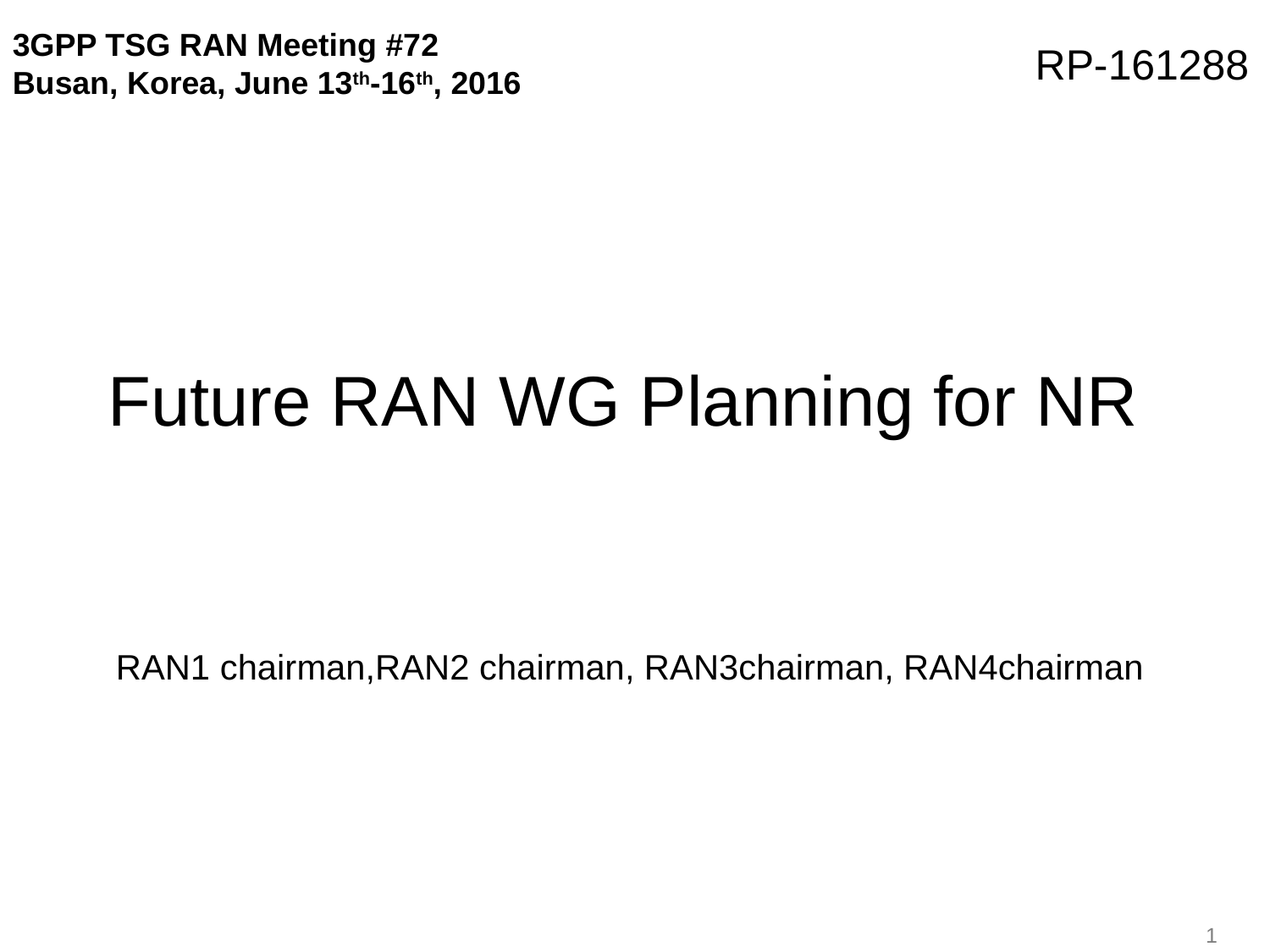

3GPP TSG RAN Meeting #72
Busan, Korea, June 13th-16th, 2016
RP-161288
# Future RAN WG Planning for NR

RAN1 chairman,RAN2 chairman, RAN3chairman, RAN4chairman